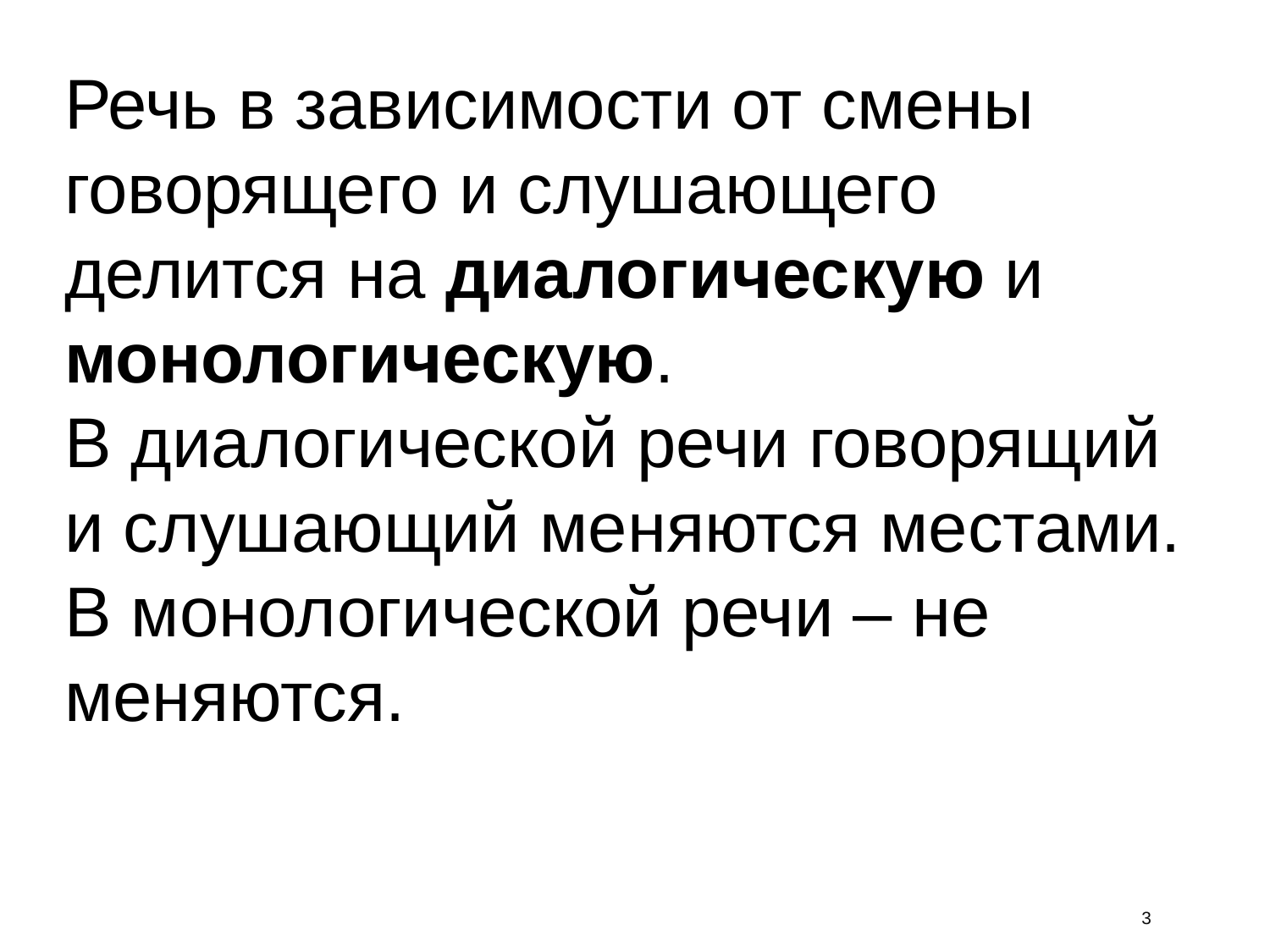

Речь в зависимости от смены говорящего и слушающего делится на диалогическую и монологическую.
В диалогической речи говорящий и слушающий меняются местами. В монологической речи – не меняются.
3